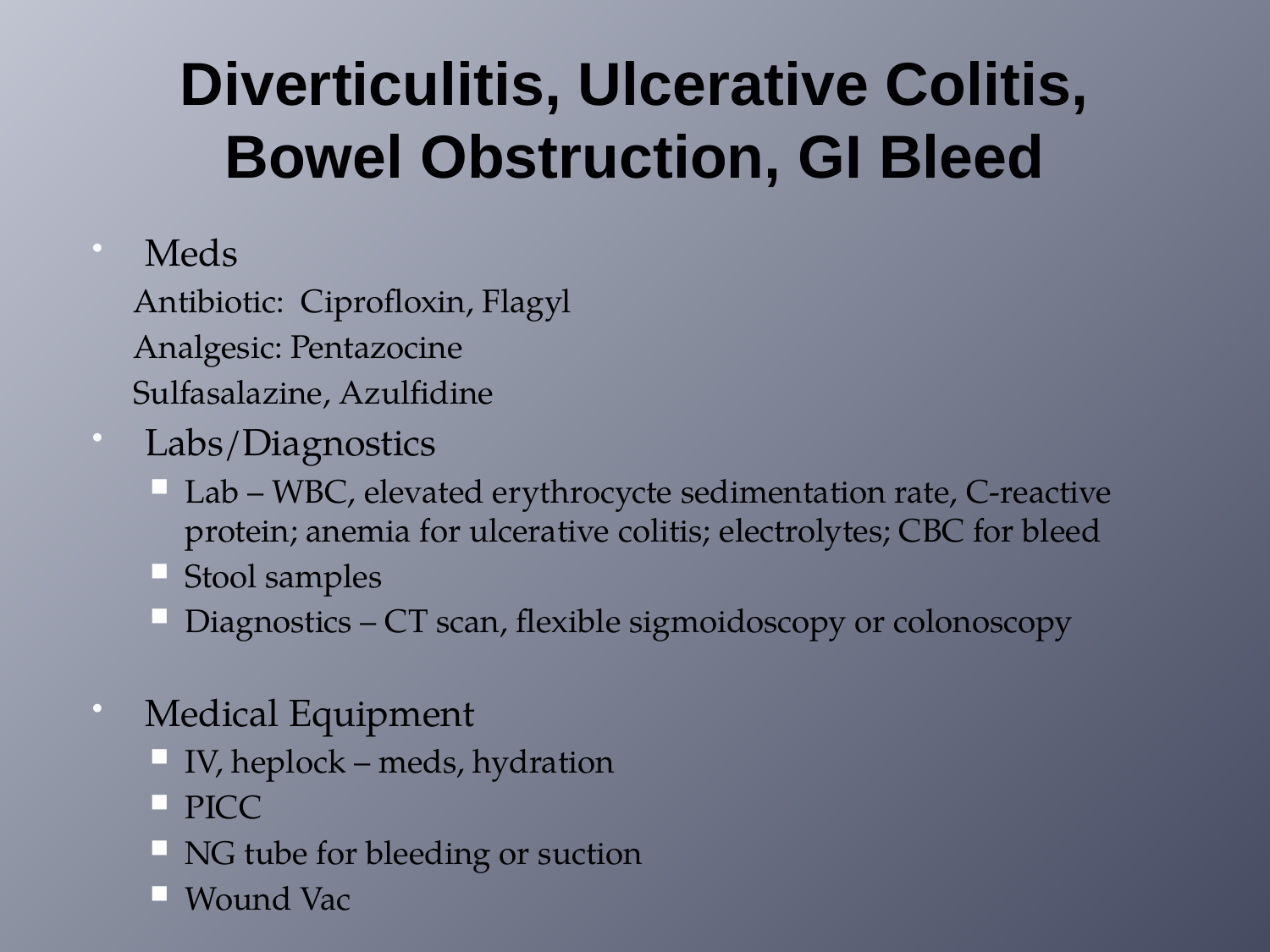

# Diverticulitis, Ulcerative Colitis, Bowel Obstruction, GI Bleed
Meds
Antibiotic:  Ciprofloxin, Flagyl
Analgesic: Pentazocine
Sulfasalazine, Azulfidine
Labs/Diagnostics
Lab – WBC, elevated erythrocycte sedimentation rate, C-reactive protein; anemia for ulcerative colitis; electrolytes; CBC for bleed
Stool samples
Diagnostics – CT scan, flexible sigmoidoscopy or colonoscopy

Medical Equipment
IV, heplock – meds, hydration
PICC
NG tube for bleeding or suction
Wound Vac